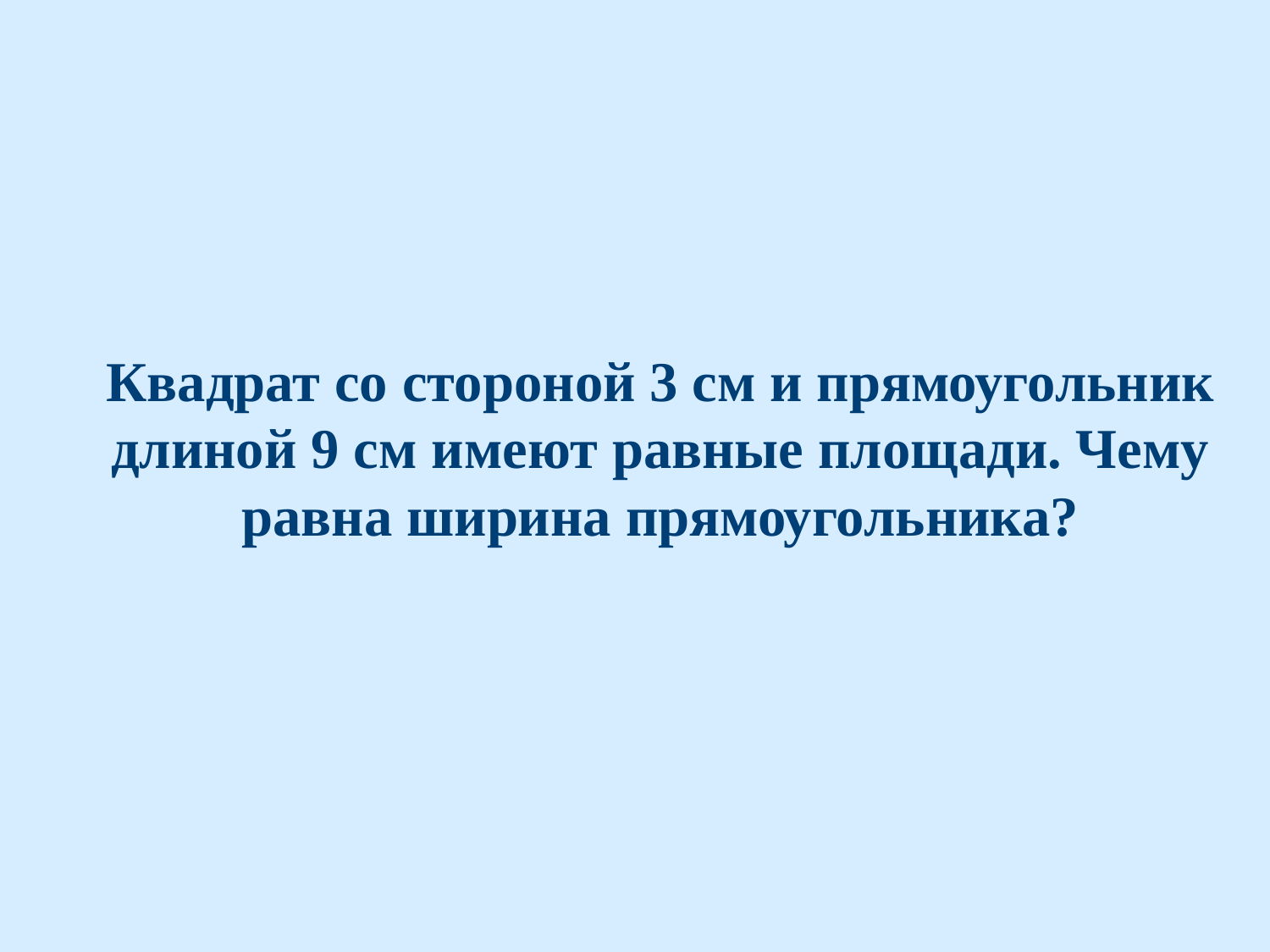

# Квадрат со стороной 3 см и прямоугольник длиной 9 см имеют равные площади. Чему равна ширина прямоугольника?